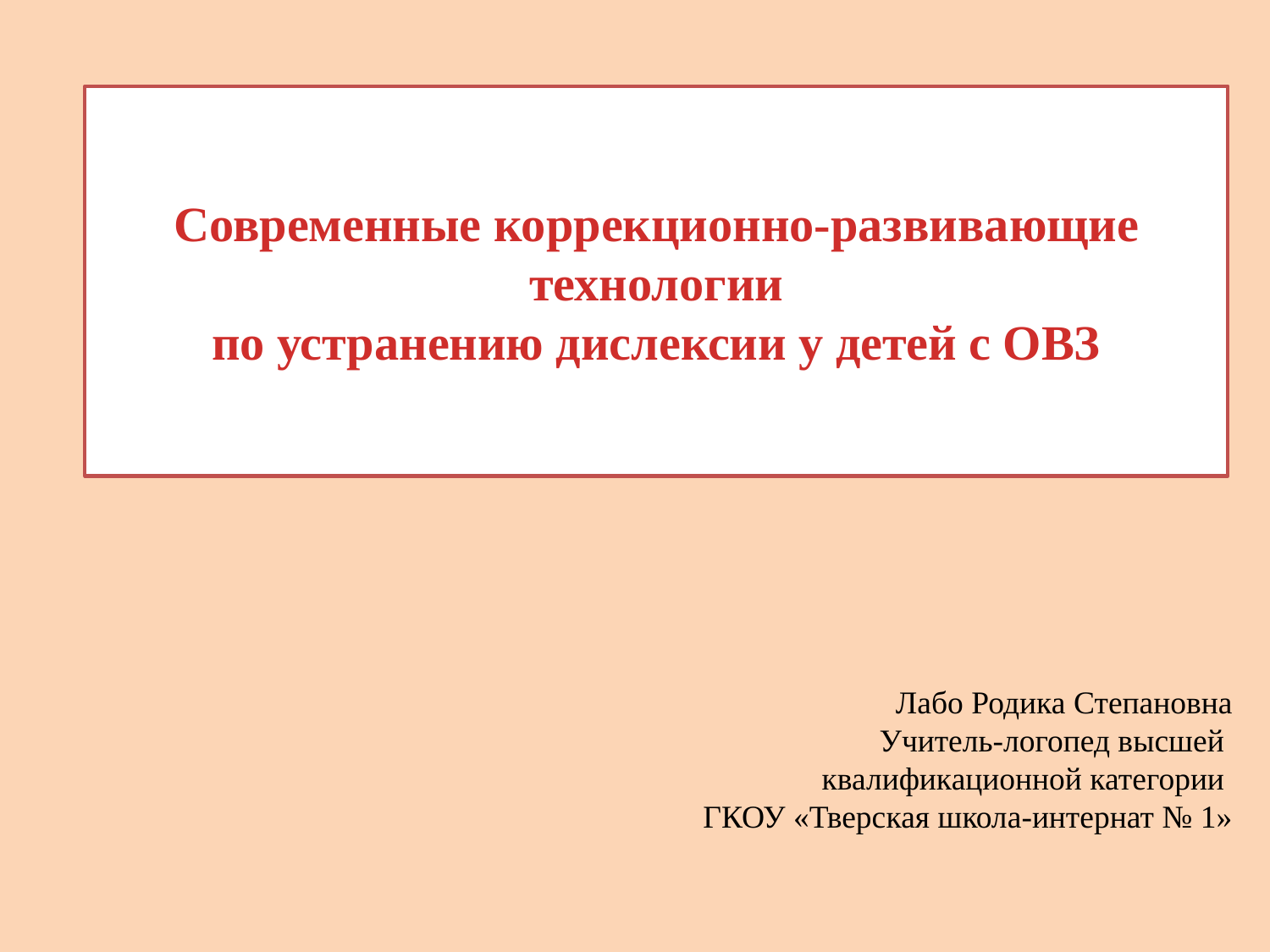

# Современные коррекционно-развивающие технологии по устранению дислексии у детей с ОВЗ
Лабо Родика Степановна
Учитель-логопед высшей
квалификационной категории
ГКОУ «Тверская школа-интернат № 1»